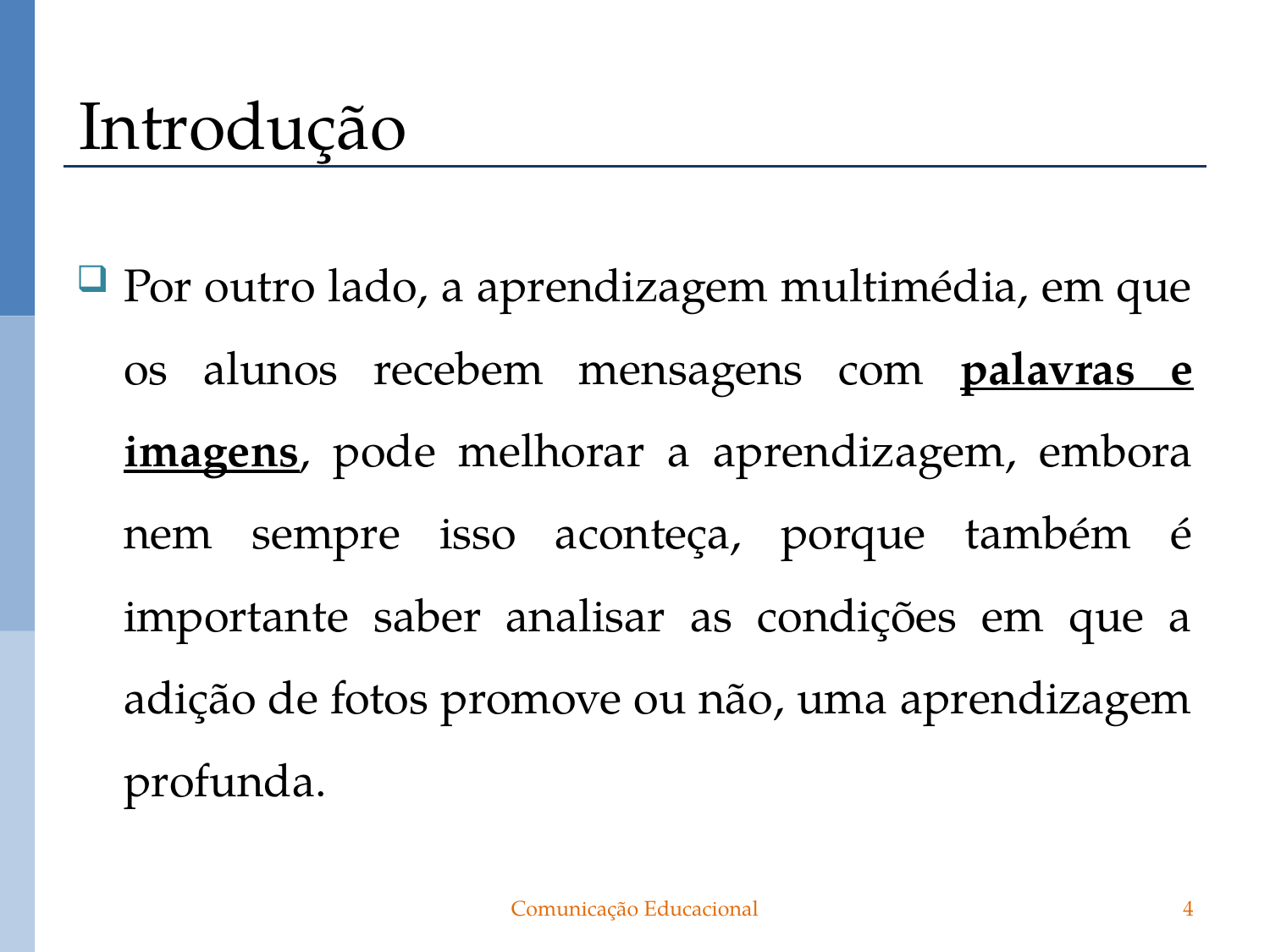

Introdução
Por outro lado, a aprendizagem multimédia, em que os alunos recebem mensagens com palavras e imagens, pode melhorar a aprendizagem, embora nem sempre isso aconteça, porque também é importante saber analisar as condições em que a adição de fotos promove ou não, uma aprendizagem profunda.

Comunicação Educacional
4